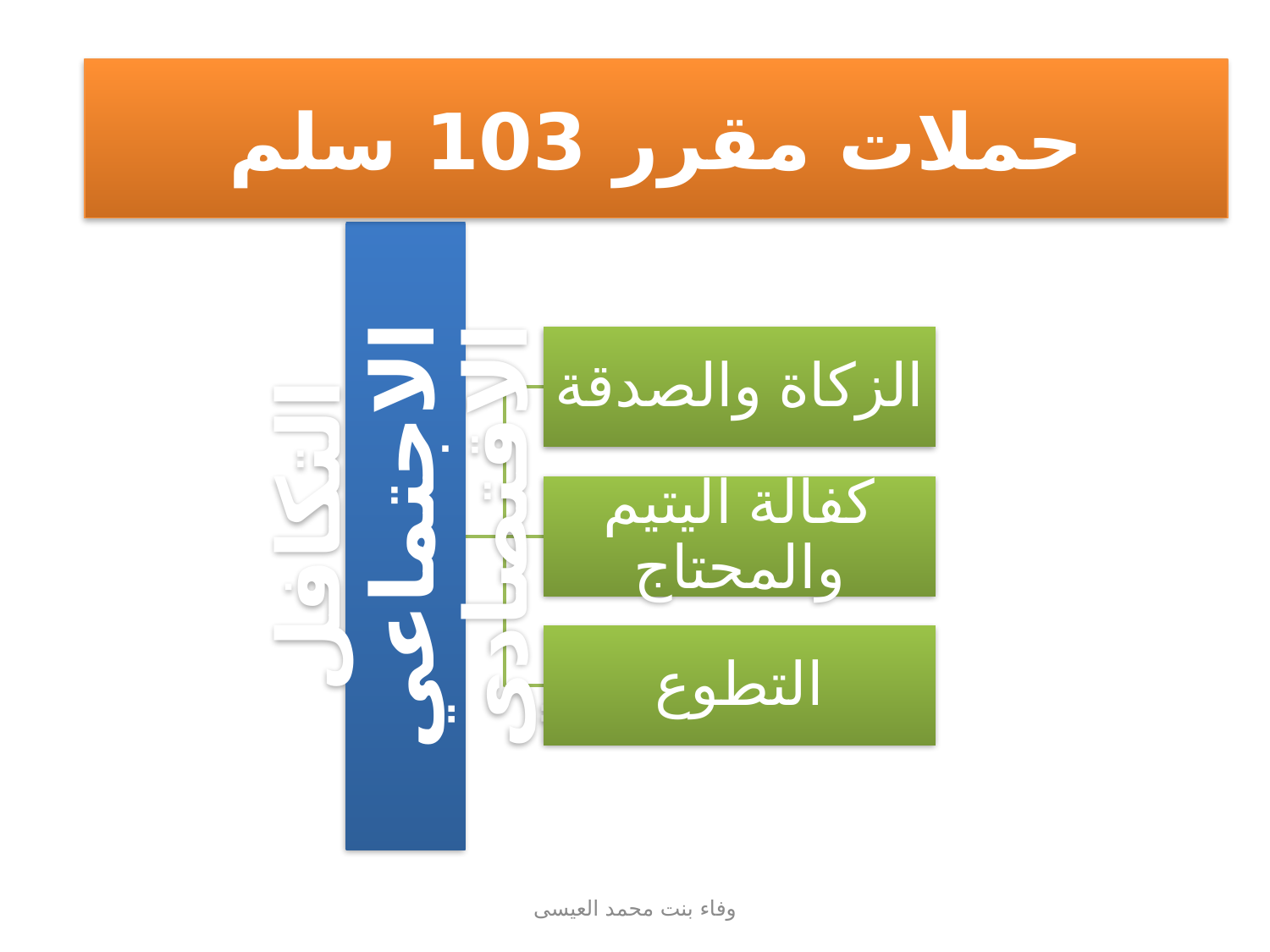

#
حملات مقرر 103 سلم

التكافل الاجتماعي الاقتصادي
الزكاة والصدقة
كفالة اليتيم والمحتاج
التطوع
وفاء بنت محمد العيسى